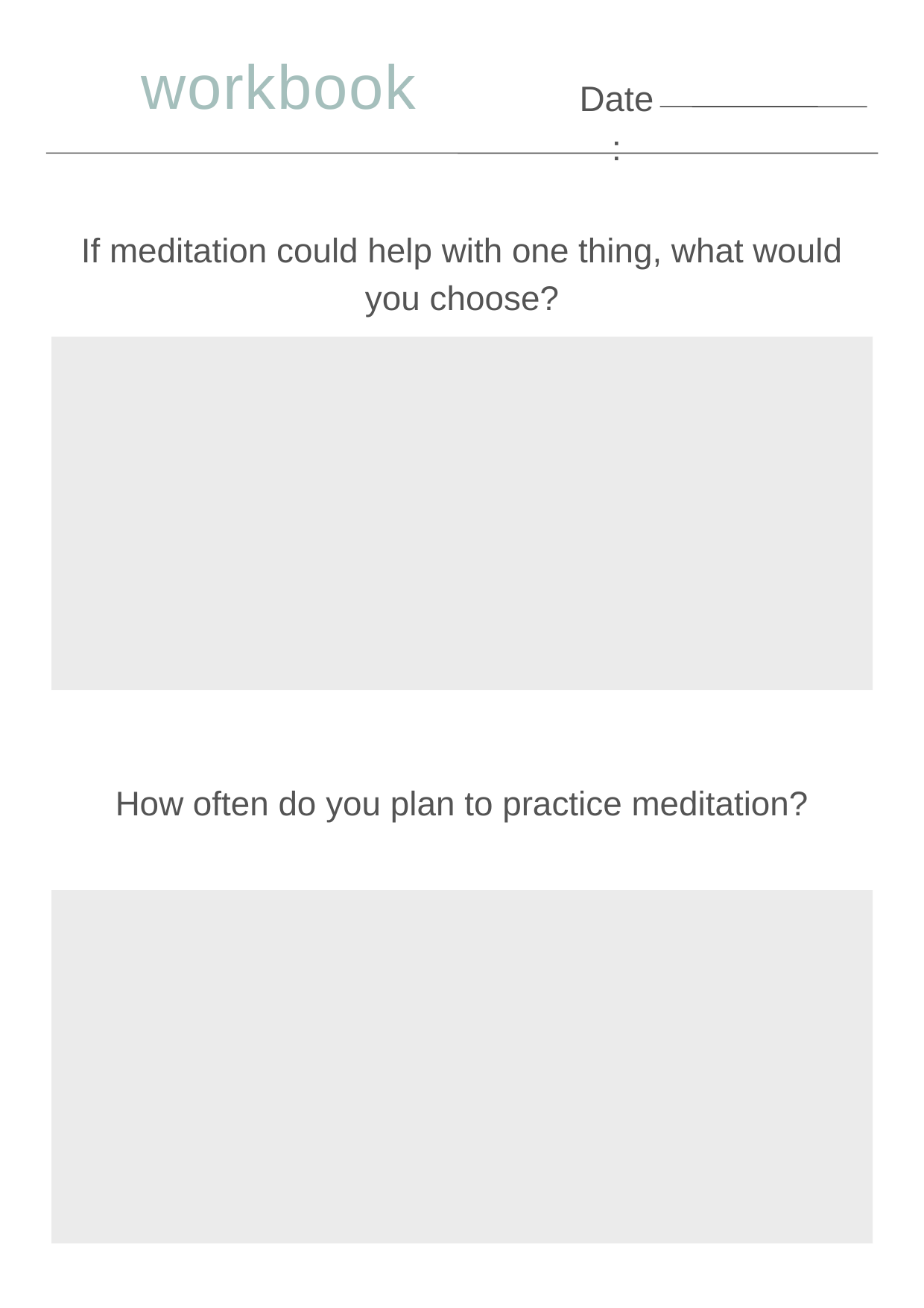

workbook
Date:

If meditation could help with one thing, what would you choose?

How often do you plan to practice meditation?